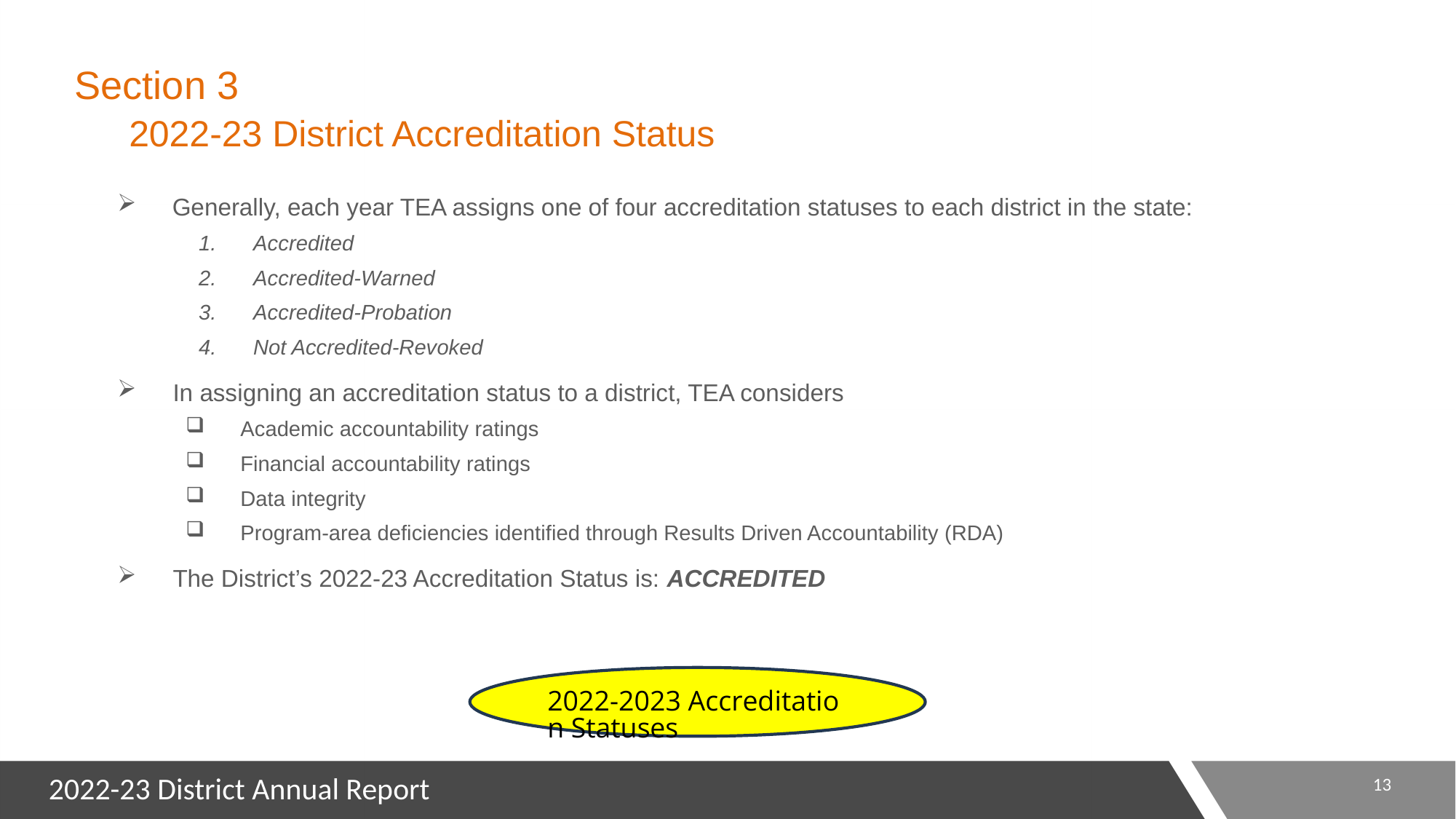

# Section 3 2022-23 District Accreditation Status
Generally, each year TEA assigns one of four accreditation statuses to each district in the state:
Accredited
Accredited-Warned
Accredited-Probation
Not Accredited-Revoked
In assigning an accreditation status to a district, TEA considers
Academic accountability ratings
Financial accountability ratings
Data integrity
Program-area deficiencies identified through Results Driven Accountability (RDA)
The District’s 2022-23 Accreditation Status is: ACCREDITED

2022-2023 Accreditation Statuses
13